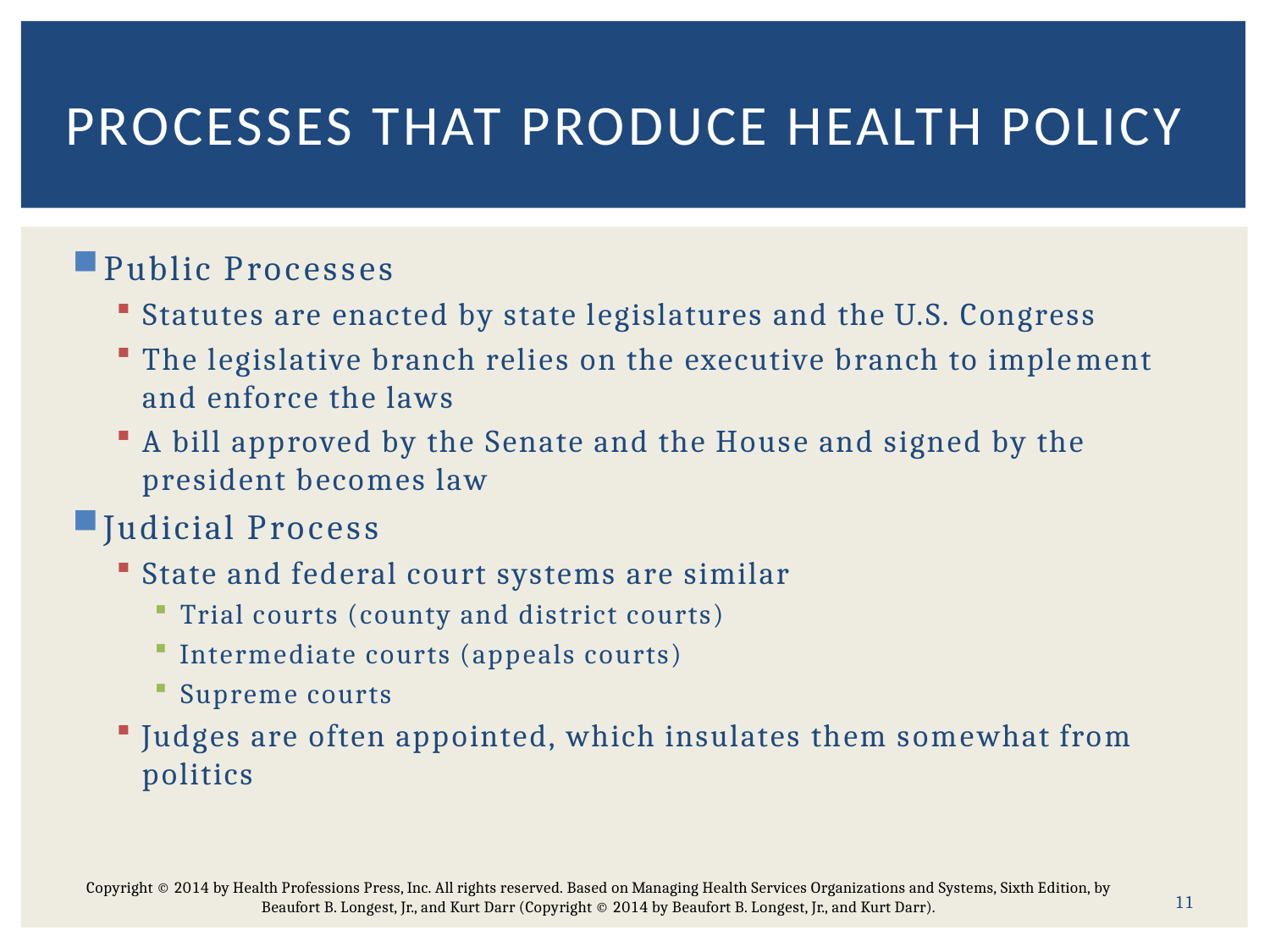

# Processes That Produce Health Policy
Public Processes
Statutes are enacted by state legislatures and the U.S. Congress
The legislative branch relies on the executive branch to imple­ment and enforce the laws
A bill approved by the Senate and the House and signed by the president becomes law
Judicial Process
State and federal court systems are similar
Trial courts (county and district courts)
Intermediate courts (appeals courts)
Supreme courts
Judges are often appointed, which insulates them somewhat from politics
Copyright © 2014 by Health Professions Press, Inc. All rights reserved. Based on Managing Health Services Organizations and Systems, Sixth Edition, by Beaufort B. Longest, Jr., and Kurt Darr (Copyright © 2014 by Beaufort B. Longest, Jr., and Kurt Darr).
11